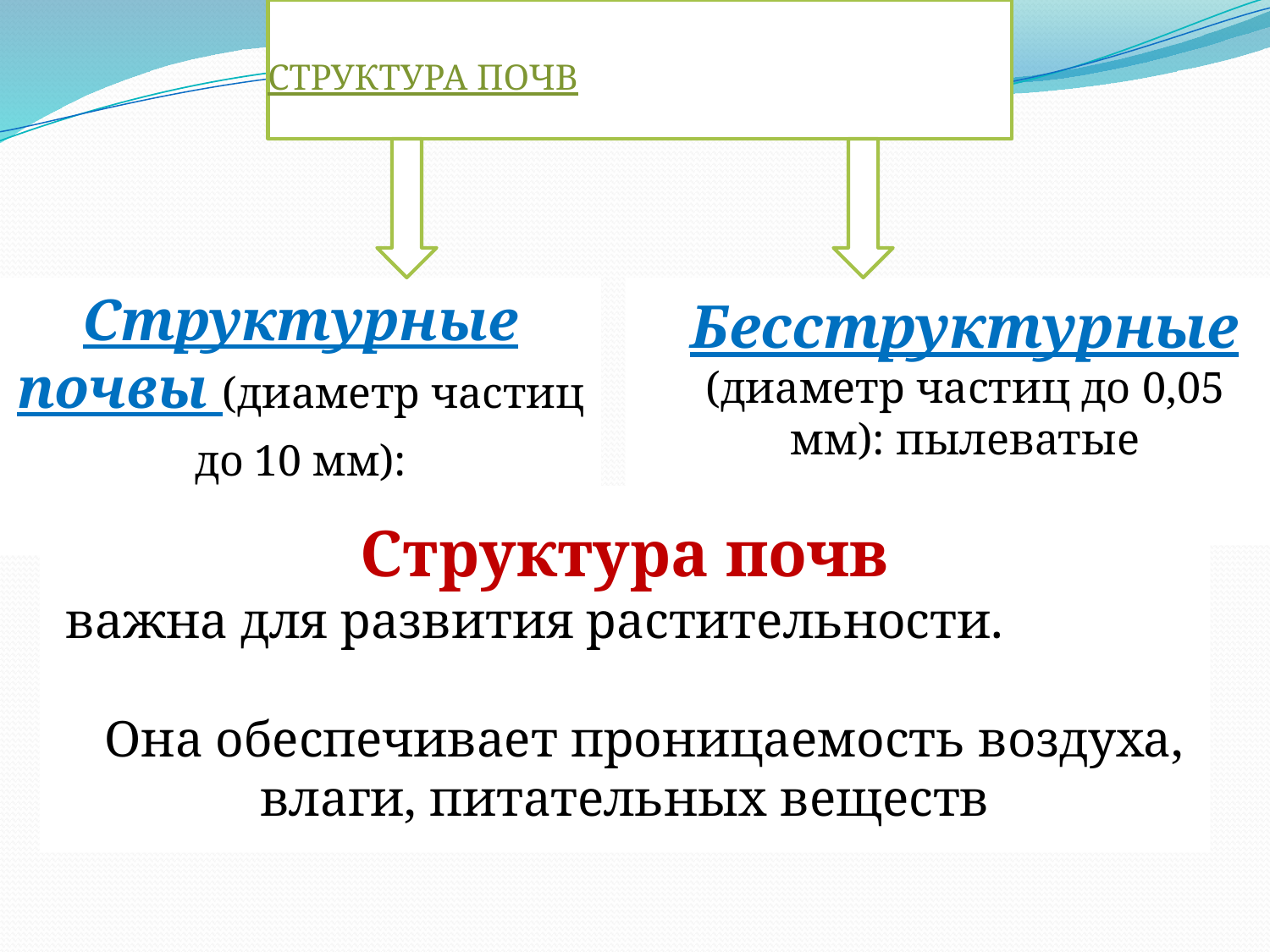

# Структура почв

Структурные почвы (диаметр частиц до 10 мм): комковатые, зернистые
  Бесструктурные (диаметр частиц до 0,05 мм): пылеватые

Структура почв
 важна для развития растительности.
   Она обеспечивает проницаемость воздуха, влаги, питательных веществ